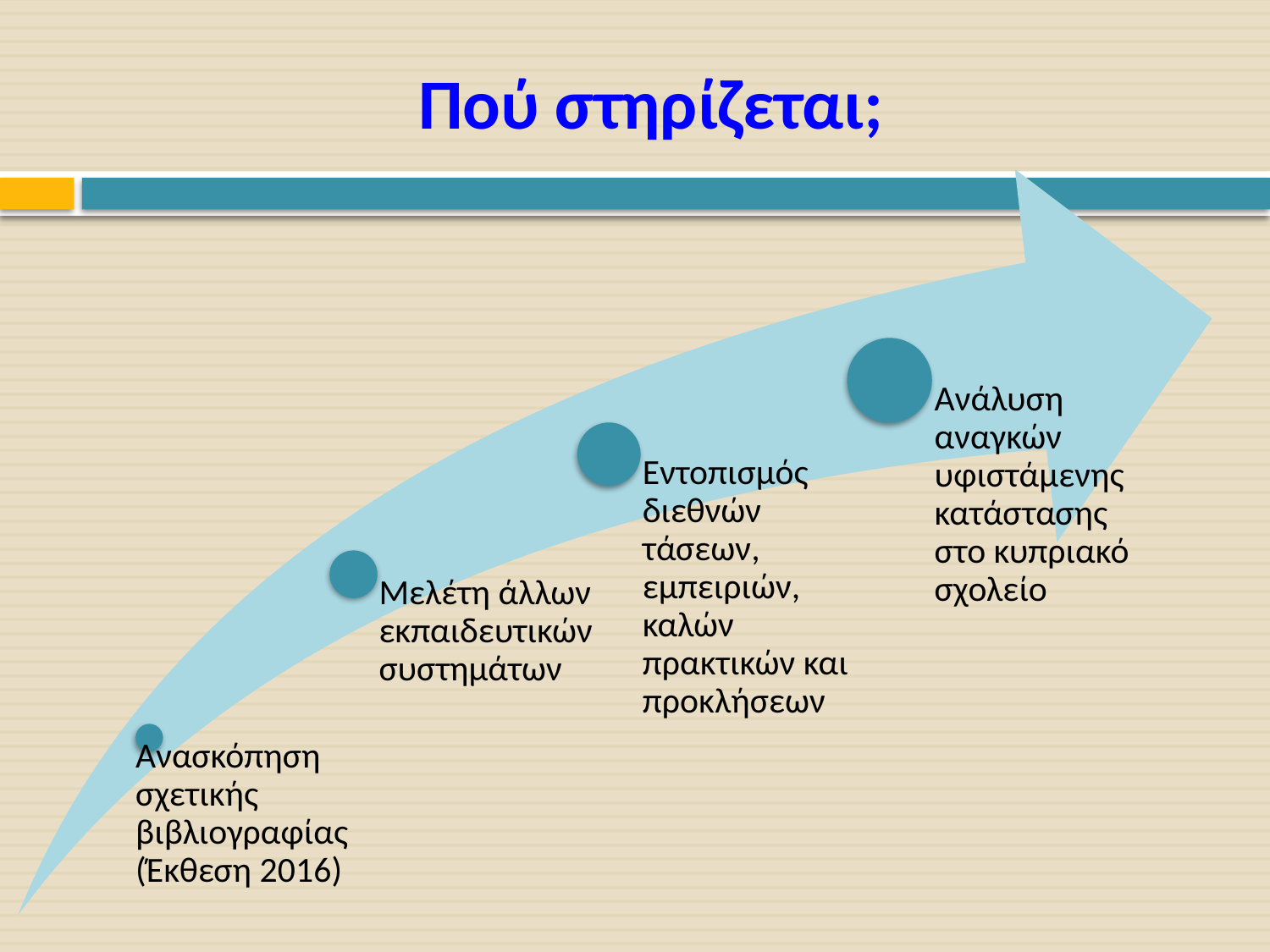

# Πού στηρίζεται;
Ανασκόπηση σχετικής βιβλιογραφίας (Έκθεση 2016)
Μελέτη άλλων εκπαιδευτικών συστημάτων
Εντοπισμός διεθνών τάσεων, εμπειριών, καλών πρακτικών και προκλήσεων
Ανάλυση αναγκών υφιστάμενης κατάστασης στο κυπριακό σχολείο